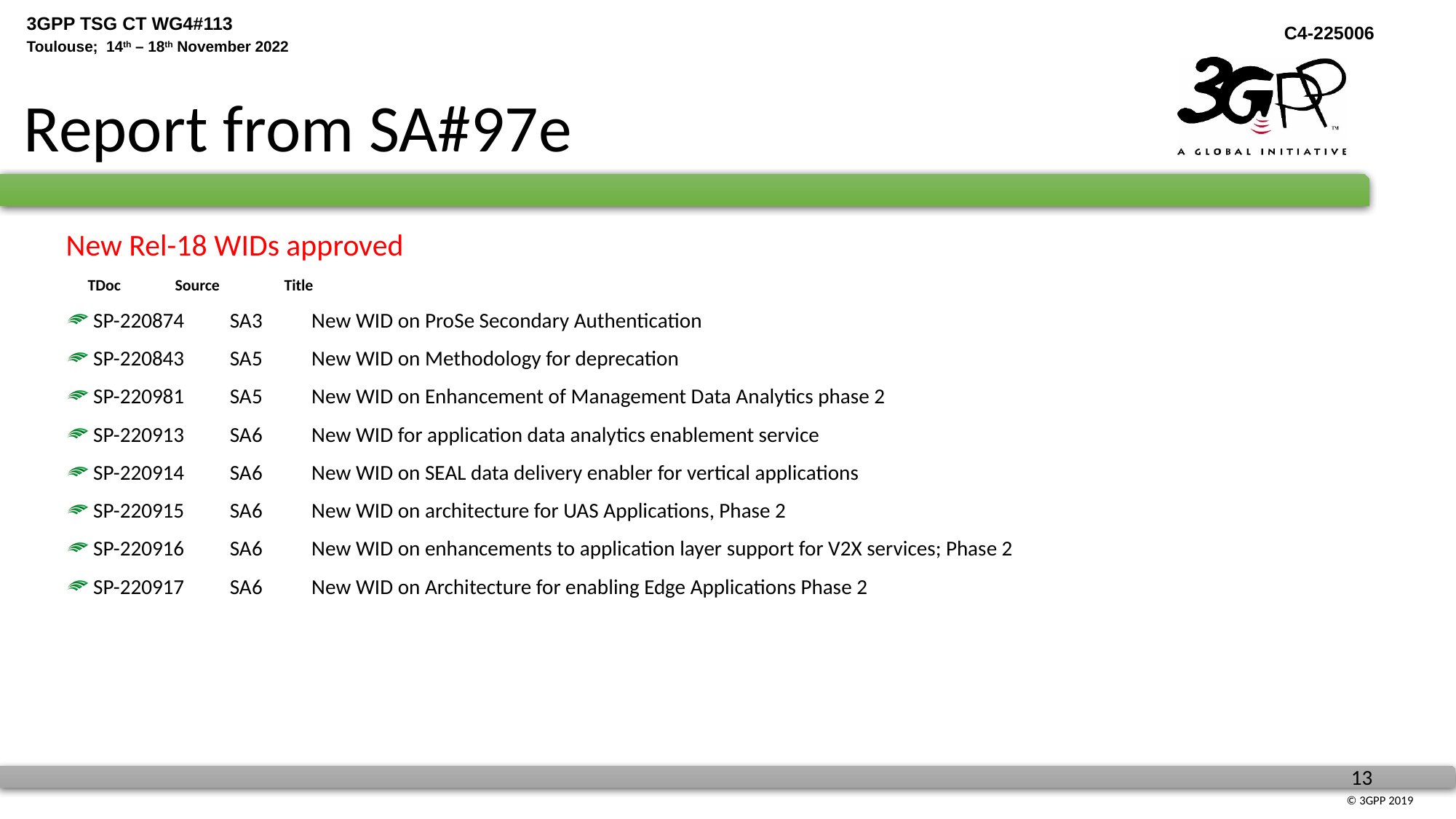

# Report from SA#97e
New Rel-18 WIDs approved
      TDoc	Source	Title
SP-220874	SA3	New WID on ProSe Secondary Authentication
SP-220843	SA5	New WID on Methodology for deprecation
SP-220981	SA5	New WID on Enhancement of Management Data Analytics phase 2
SP-220913	SA6	New WID for application data analytics enablement service
SP-220914	SA6	New WID on SEAL data delivery enabler for vertical applications
SP-220915	SA6	New WID on architecture for UAS Applications, Phase 2
SP-220916	SA6	New WID on enhancements to application layer support for V2X services; Phase 2
SP-220917	SA6	New WID on Architecture for enabling Edge Applications Phase 2